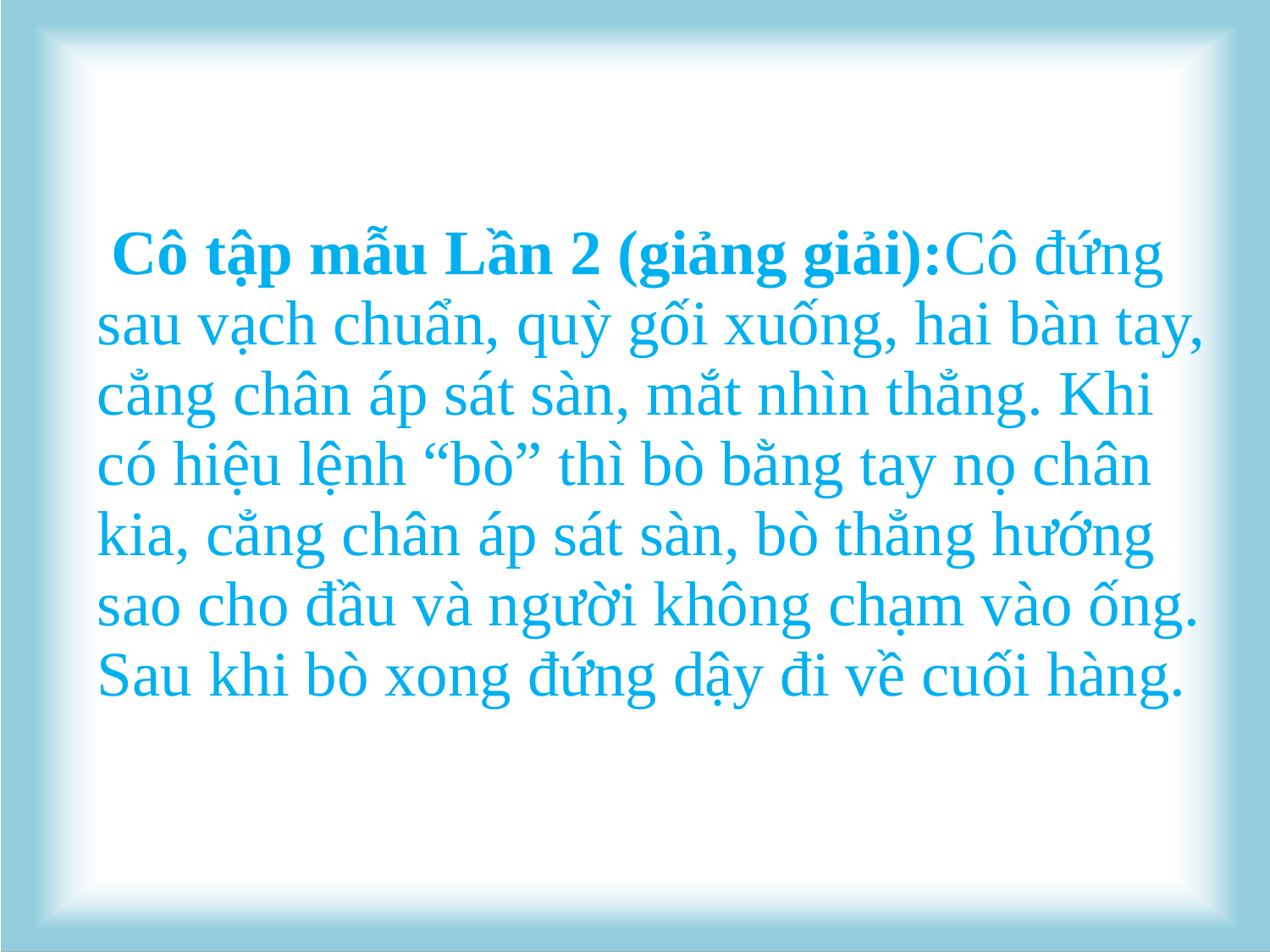

# Cô tập mẫu Lần 2 (giảng giải):Cô đứng sau vạch chuẩn, quỳ gối xuống, hai bàn tay, cẳng chân áp sát sàn, mắt nhìn thẳng. Khi có hiệu lệnh “bò” thì bò bằng tay nọ chân kia, cẳng chân áp sát sàn, bò thẳng hướng sao cho đầu và người không chạm vào ống. Sau khi bò xong đứng dậy đi về cuối hàng.